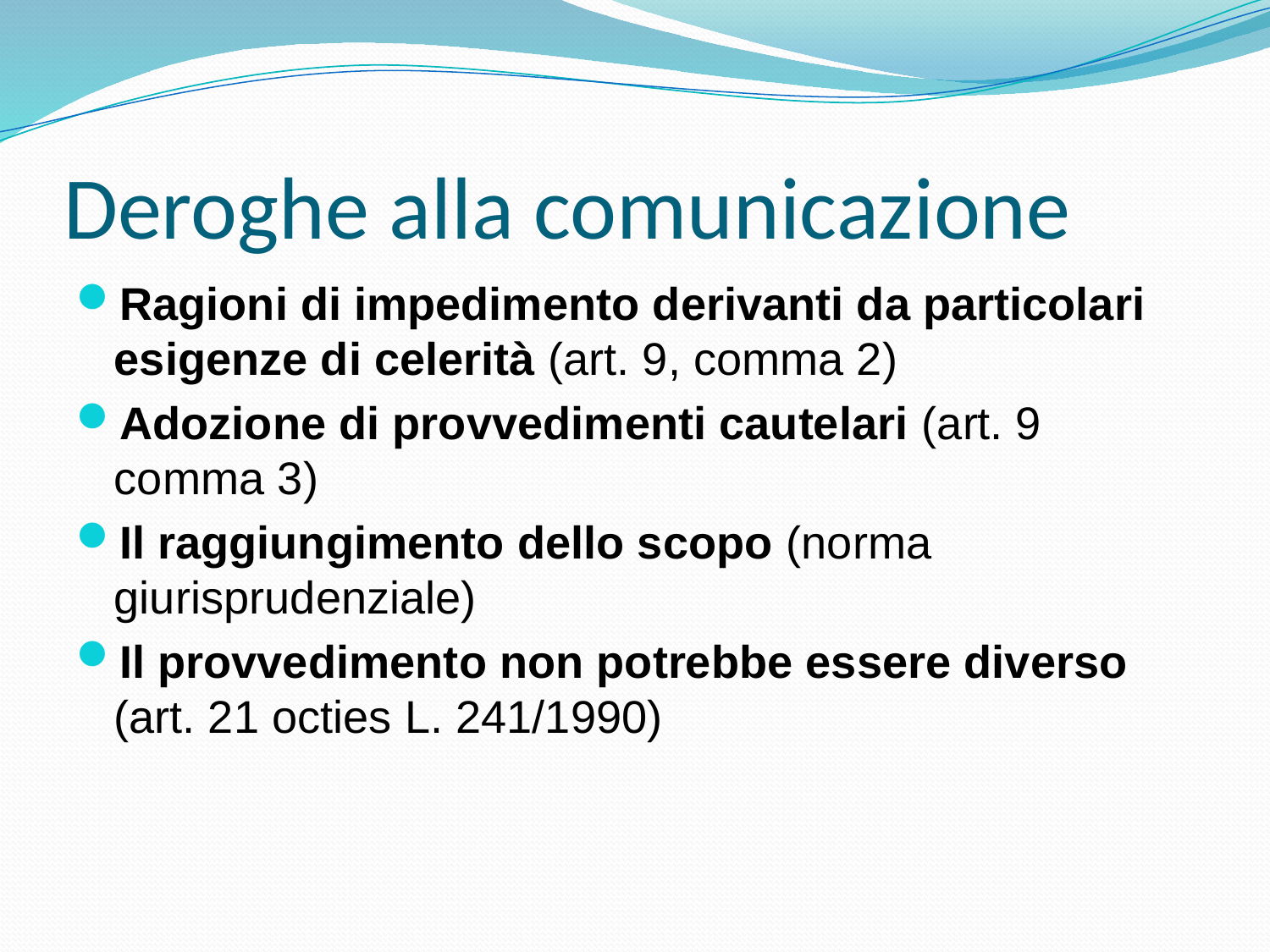

# Deroghe alla comunicazione
Ragioni di impedimento derivanti da particolari esigenze di celerità (art. 9, comma 2)
Adozione di provvedimenti cautelari (art. 9 comma 3)
Il raggiungimento dello scopo (norma giurisprudenziale)
Il provvedimento non potrebbe essere diverso (art. 21 octies L. 241/1990)